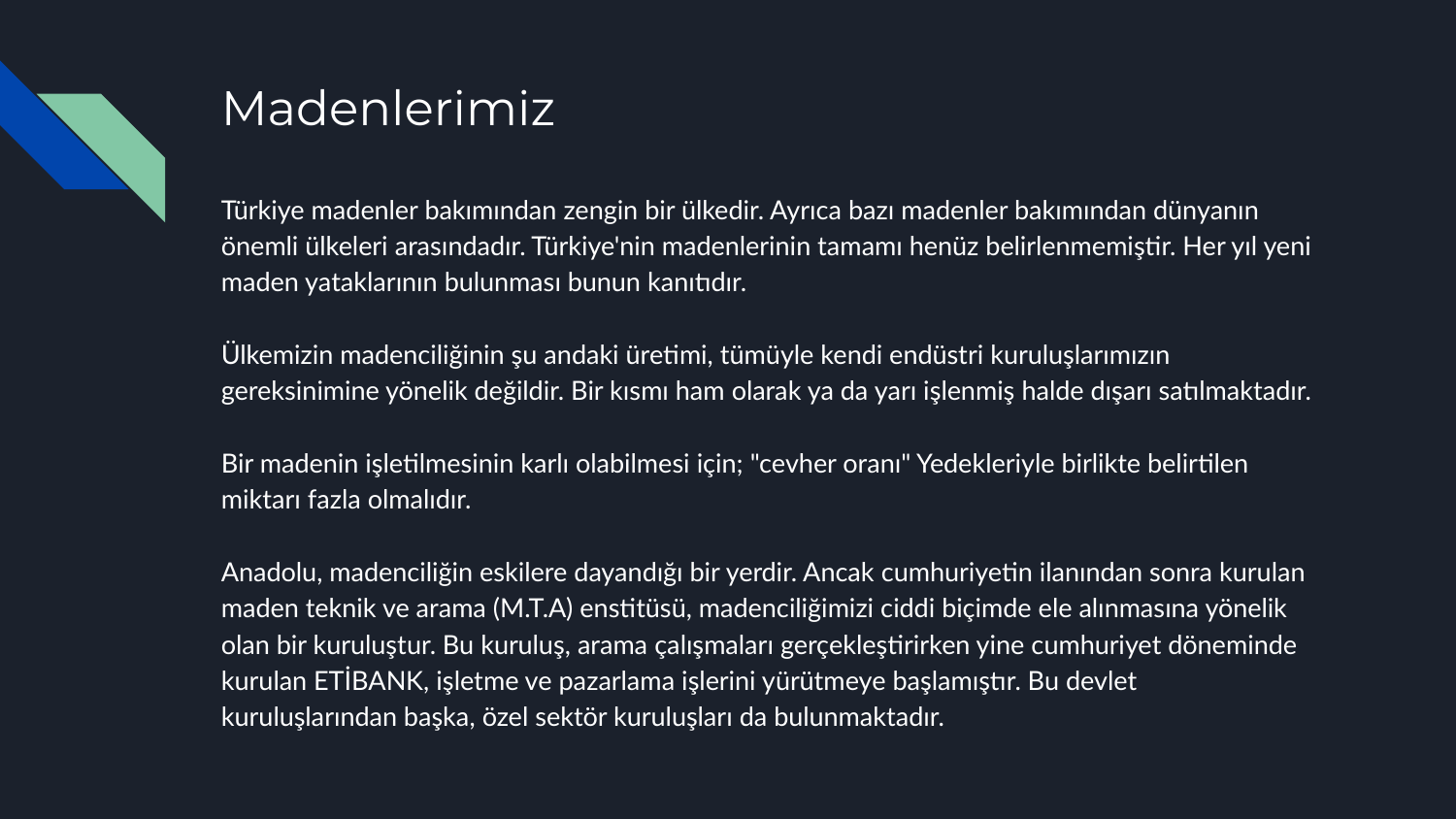

# Madenlerimiz
Türkiye madenler bakımından zengin bir ülkedir. Ayrıca bazı madenler bakımından dünyanın önemli ülkeleri arasındadır. Türkiye'nin madenlerinin tamamı henüz belirlenmemiştir. Her yıl yeni maden yataklarının bulunması bunun kanıtıdır.
Ülkemizin madenciliğinin şu andaki üretimi, tümüyle kendi endüstri kuruluşlarımızın gereksinimine yönelik değildir. Bir kısmı ham olarak ya da yarı işlenmiş halde dışarı satılmaktadır.
Bir madenin işletilmesinin karlı olabilmesi için; "cevher oranı" Yedekleriyle birlikte belirtilen miktarı fazla olmalıdır.
Anadolu, madenciliğin eskilere dayandığı bir yerdir. Ancak cumhuriyetin ilanından sonra kurulan maden teknik ve arama (M.T.A) enstitüsü, madenciliğimizi ciddi biçimde ele alınmasına yönelik olan bir kuruluştur. Bu kuruluş, arama çalışmaları gerçekleştirirken yine cumhuriyet döneminde kurulan ETİBANK, işletme ve pazarlama işlerini yürütmeye başlamıştır. Bu devlet kuruluşlarından başka, özel sektör kuruluşları da bulunmaktadır.